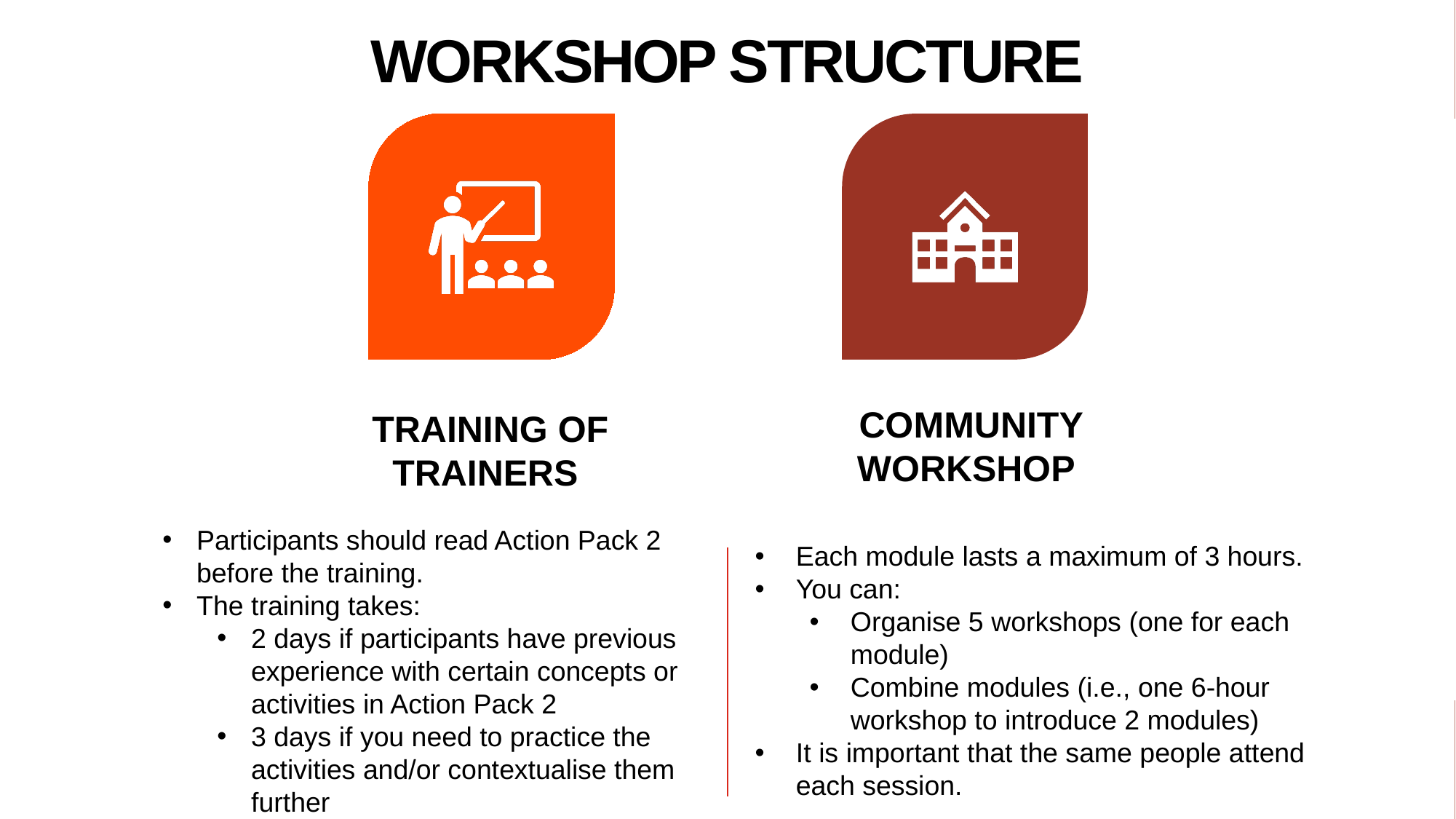

# Workshop structure
Training of trainers
Community workshop
Participants should read Action Pack 2 before the training.
The training takes:
2 days if participants have previous experience with certain concepts or activities in Action Pack 2
3 days if you need to practice the activities and/or contextualise them further
Each module lasts a maximum of 3 hours.
You can:
Organise 5 workshops (one for each module)
Combine modules (i.e., one 6-hour workshop to introduce 2 modules)
It is important that the same people attend each session.